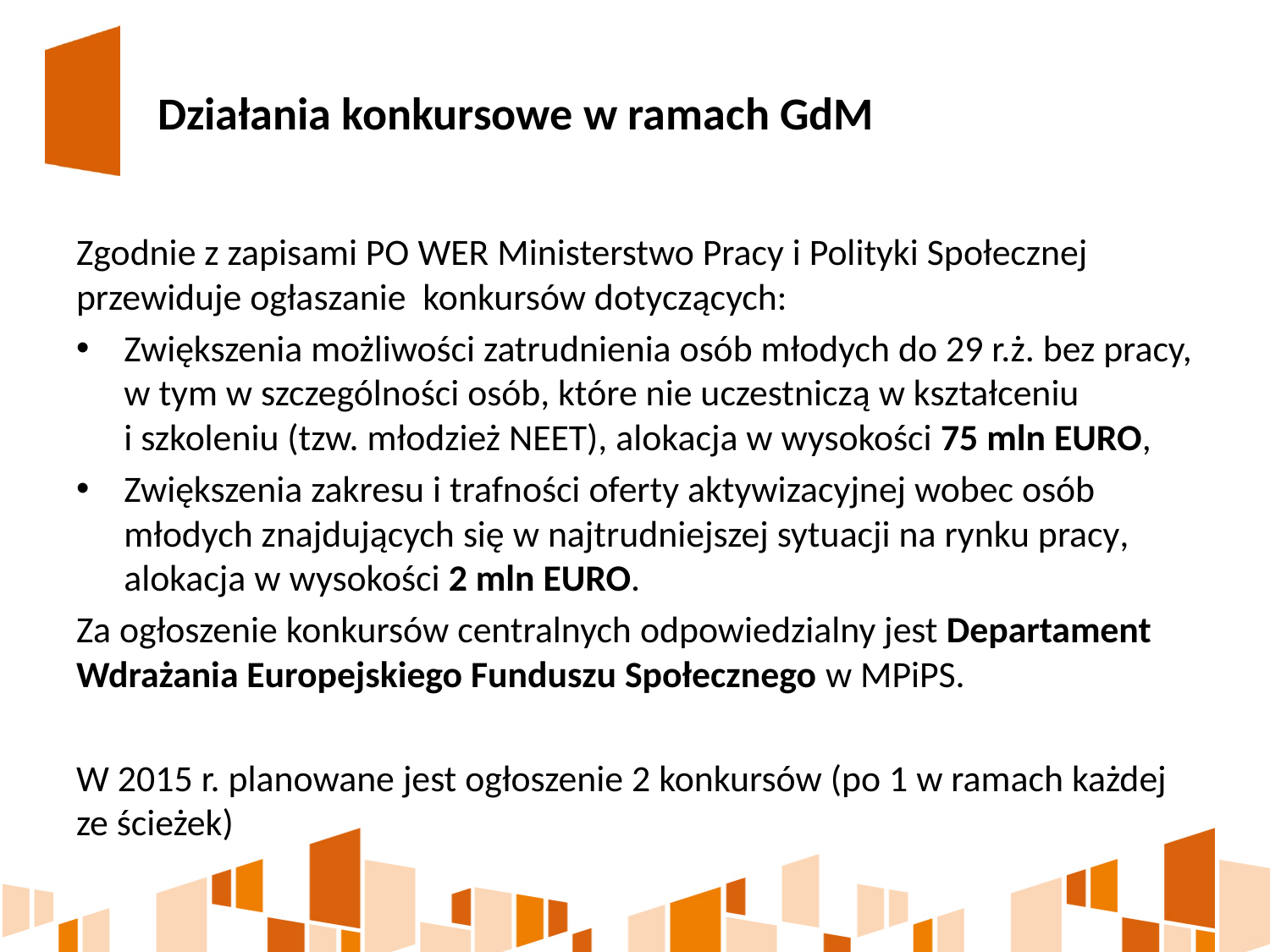

# Działania konkursowe w ramach GdM
Zgodnie z zapisami PO WER Ministerstwo Pracy i Polityki Społecznej
przewiduje ogłaszanie  konkursów dotyczących:
Zwiększenia możliwości zatrudnienia osób młodych do 29 r.ż. bez pracy, w tym w szczególności osób, które nie uczestniczą w kształceniu
i szkoleniu (tzw. młodzież NEET), alokacja w wysokości 75 mln EURO,
Zwiększenia zakresu i trafności oferty aktywizacyjnej wobec osób młodych znajdujących się w najtrudniejszej sytuacji na rynku pracy, alokacja w wysokości 2 mln EURO.
Za ogłoszenie konkursów centralnych odpowiedzialny jest Departament Wdrażania Europejskiego Funduszu Społecznego w MPiPS.

W 2015 r. planowane jest ogłoszenie 2 konkursów (po 1 w ramach każdej ze ścieżek)